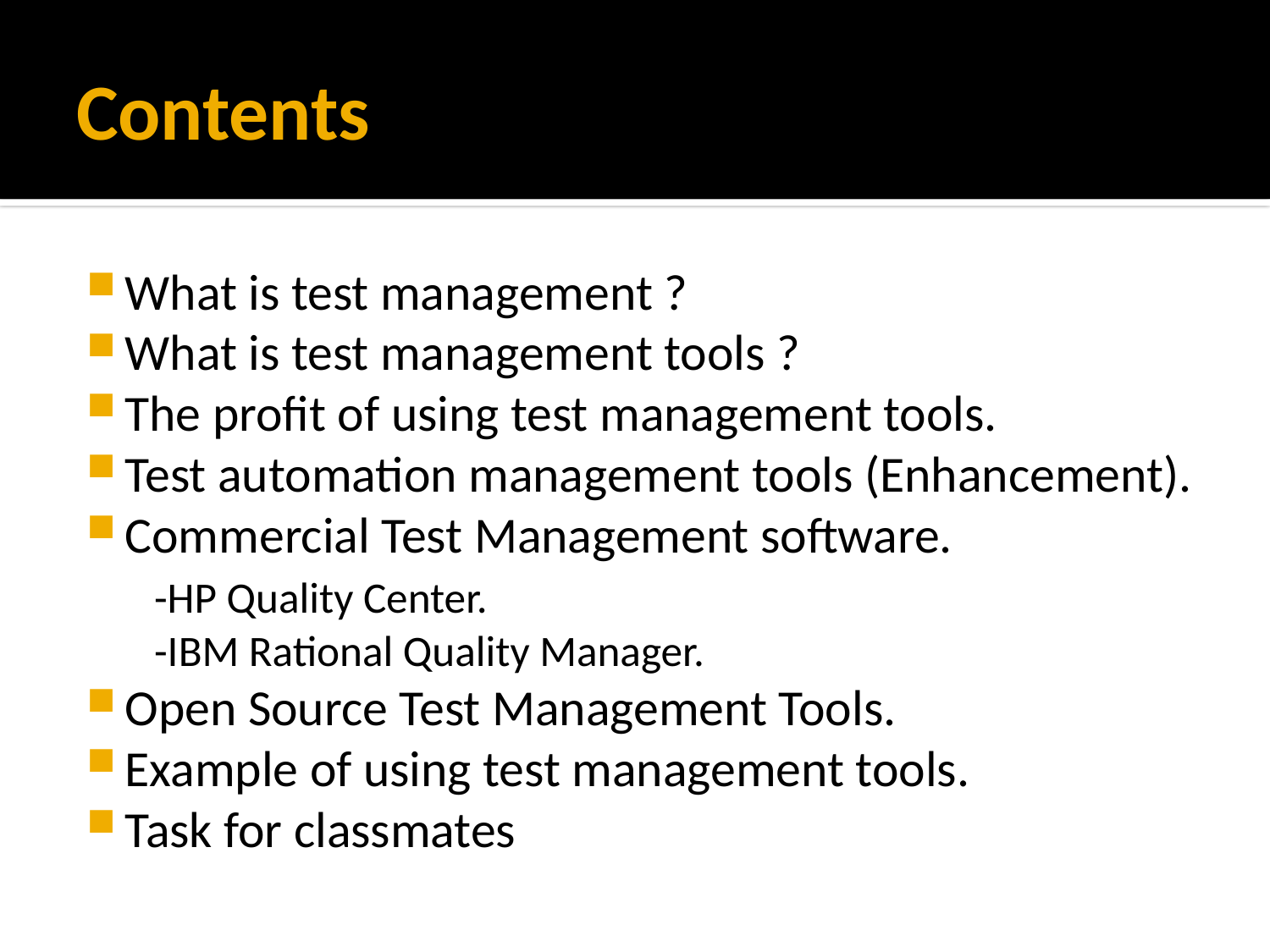

# Contents
What is test management ?
What is test management tools ?
The profit of using test management tools.
Test automation management tools (Enhancement).
Commercial Test Management software.
      -HP Quality Center.
	   -IBM Rational Quality Manager.
Open Source Test Management Tools.
Example of using test management tools.
Task for classmates